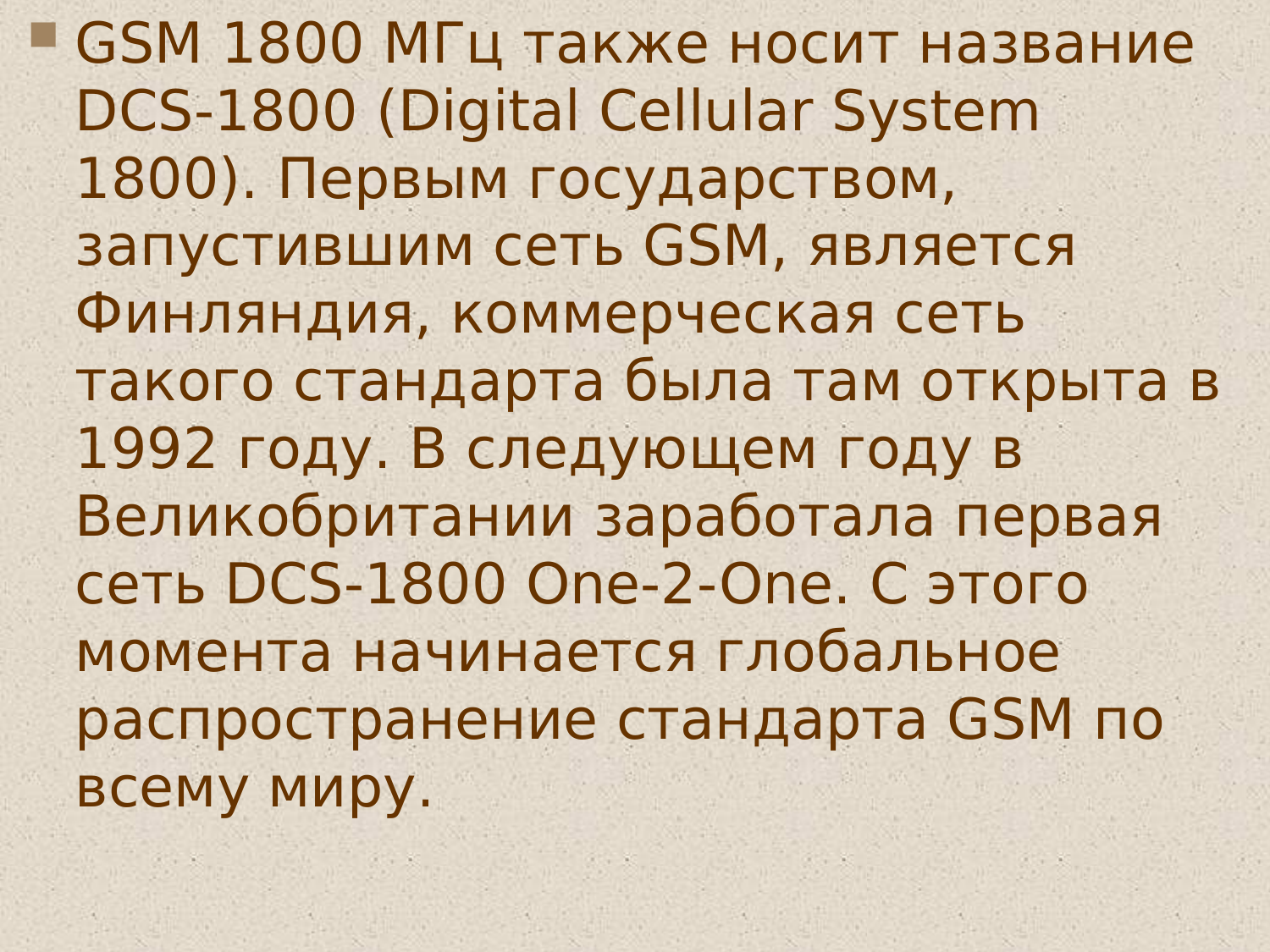

GSM 1800 МГц также носит название DCS-1800 (Digital Cellular System 1800). Первым государством, запустившим сеть GSM, является Финляндия, коммерческая сеть такого стандарта была там открыта в 1992 году. В следующем году в Великобритании заработала первая сеть DCS-1800 One-2-One. С этого момента начинается глобальное распространение стандарта GSM по всему миру.